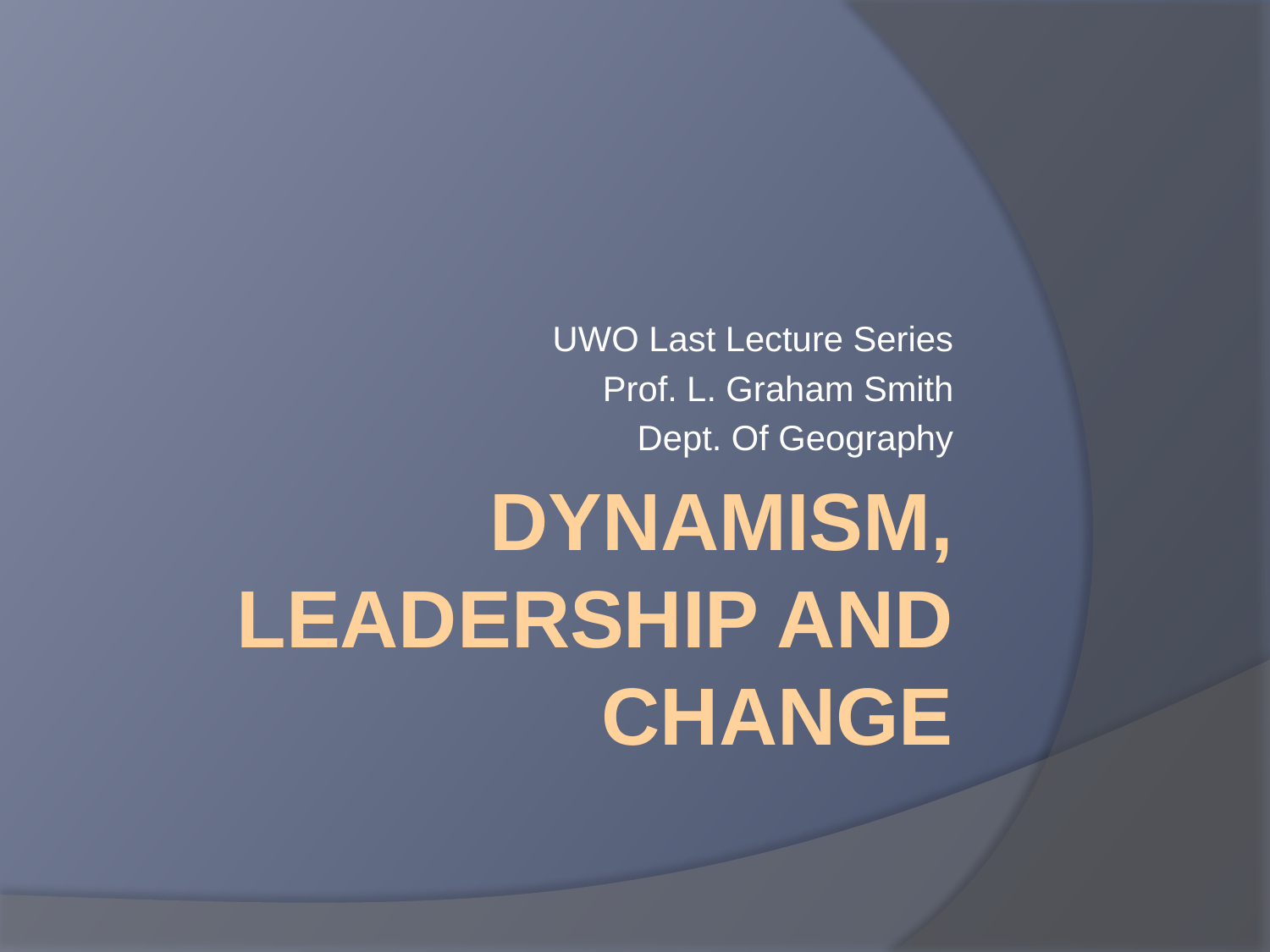

UWO Last Lecture Series
Prof. L. Graham Smith
Dept. Of Geography
# Dynamism, Leadership and Change